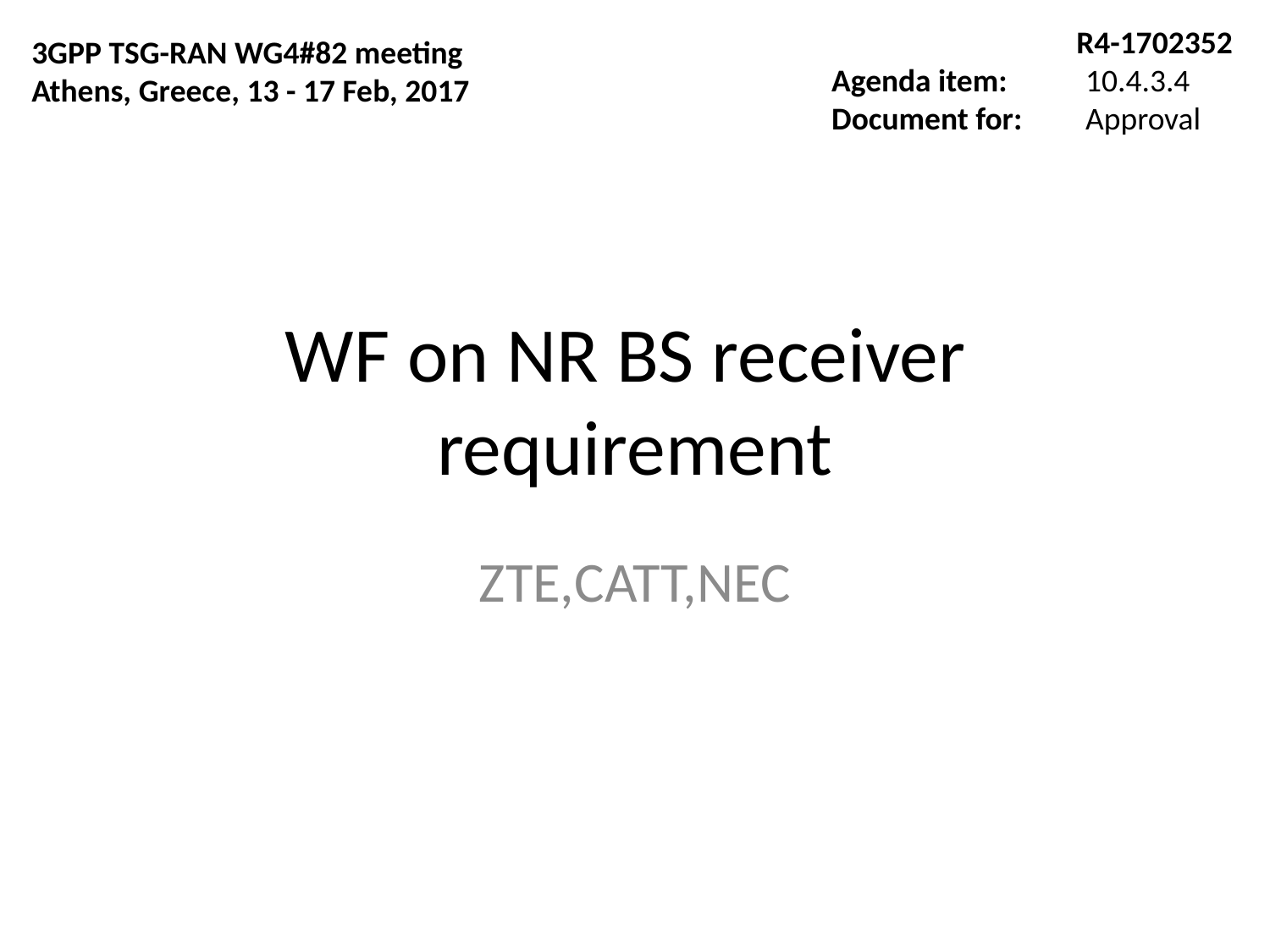

R4-1702352
Agenda item:	10.4.3.4
Document for:	Approval
3GPP TSG-RAN WG4#82 meeting
Athens, Greece, 13 - 17 Feb, 2017
# WF on NR BS receiver  requirement
ZTE,CATT,NEC